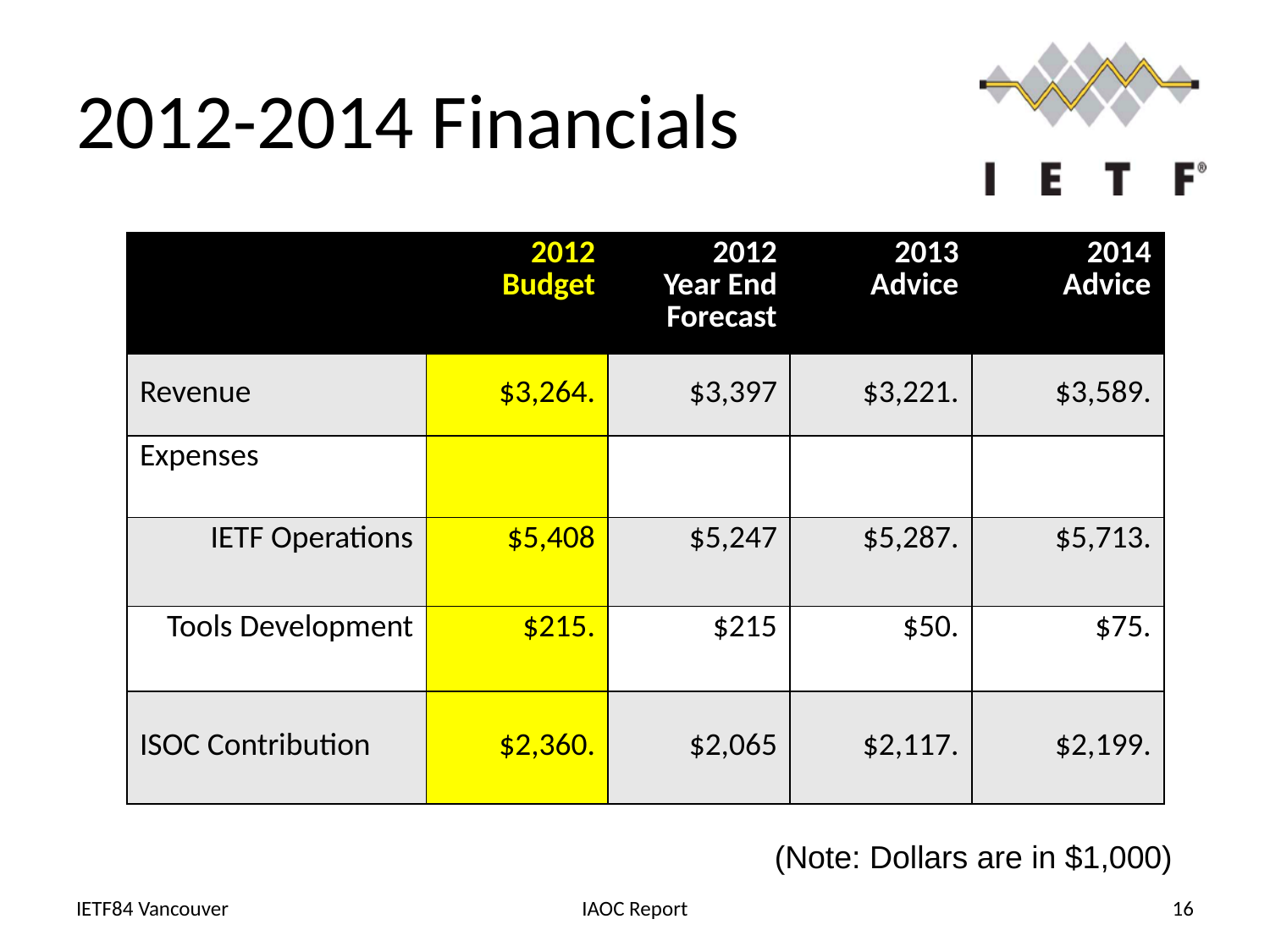

# 2012-2014 Financials
|  | 2012 Budget | 2012 Year End Forecast | 2013 Advice | 2014 Advice |
| --- | --- | --- | --- | --- |
| Revenue | $3,264. | $3,397 | $3,221. | $3,589. |
| Expenses |  |  |  |  |
| IETF Operations | $5,408 | $5,247 | $5,287. | $5,713. |
| Tools Development | $215. | $215 | $50. | $75. |
| ISOC Contribution | $2,360. | $2,065 | $2,117. | $2,199. |
(Note: Dollars are in $1,000)

IETF84 Vancouver
IAOC Report
16